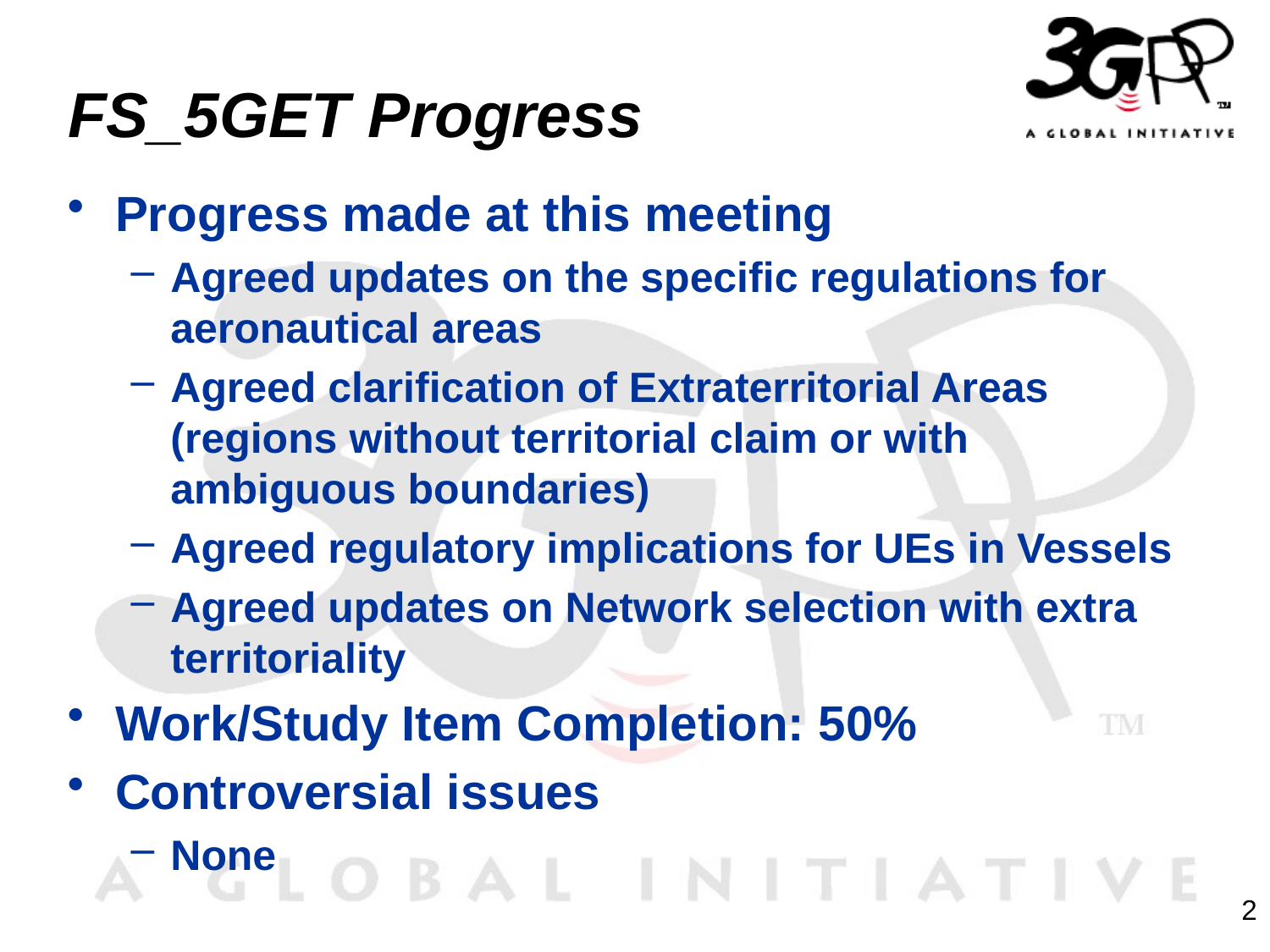

# FS_5GET Progress
Progress made at this meeting
Agreed updates on the specific regulations for aeronautical areas
Agreed clarification of Extraterritorial Areas (regions without territorial claim or with ambiguous boundaries)
Agreed regulatory implications for UEs in Vessels
Agreed updates on Network selection with extra territoriality
Work/Study Item Completion: 50%
Controversial issues
None
2